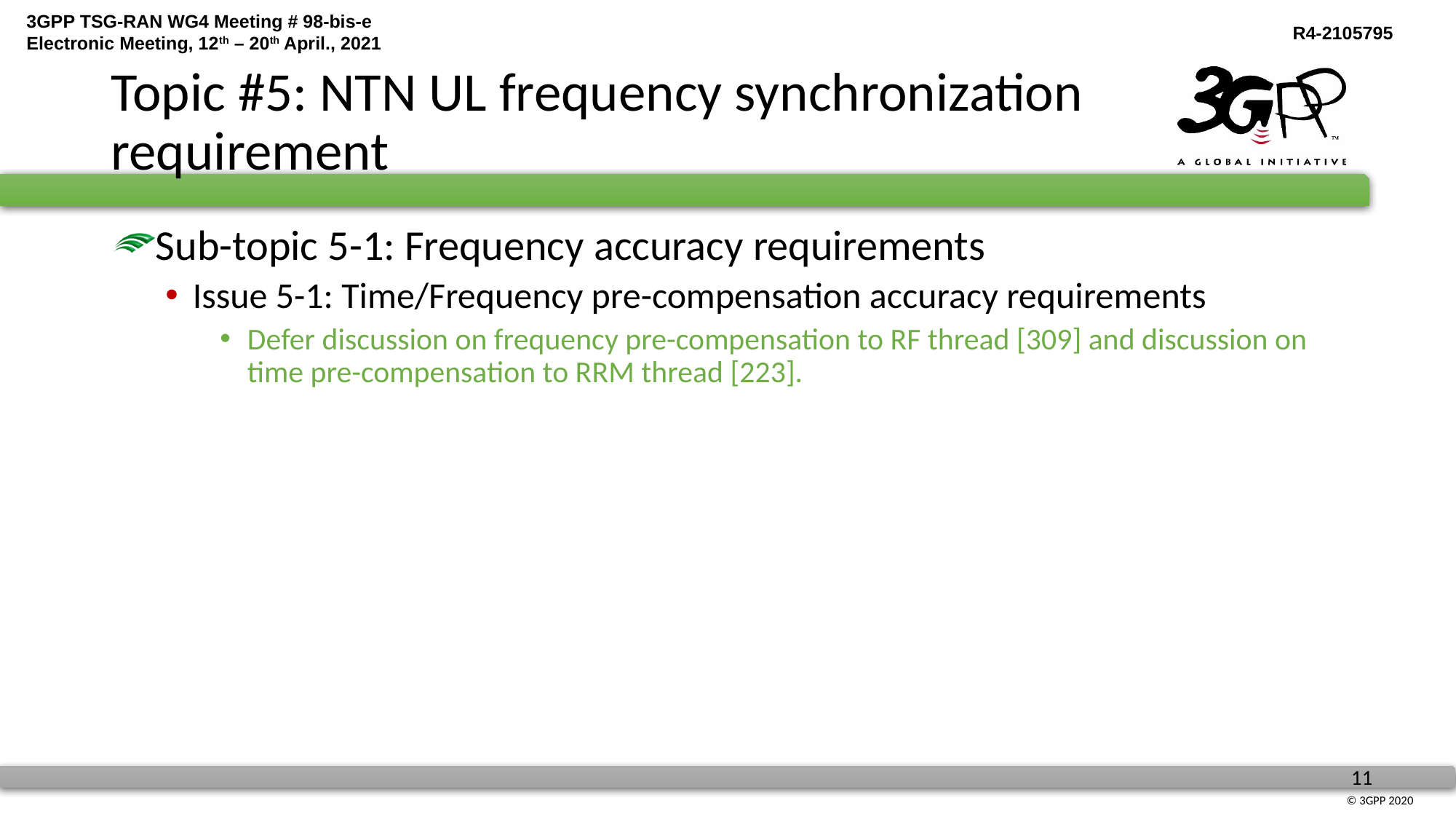

# Topic #5: NTN UL frequency synchronization requirement
Sub-topic 5-1: Frequency accuracy requirements
Issue 5-1: Time/Frequency pre-compensation accuracy requirements
Defer discussion on frequency pre-compensation to RF thread [309] and discussion on time pre-compensation to RRM thread [223].